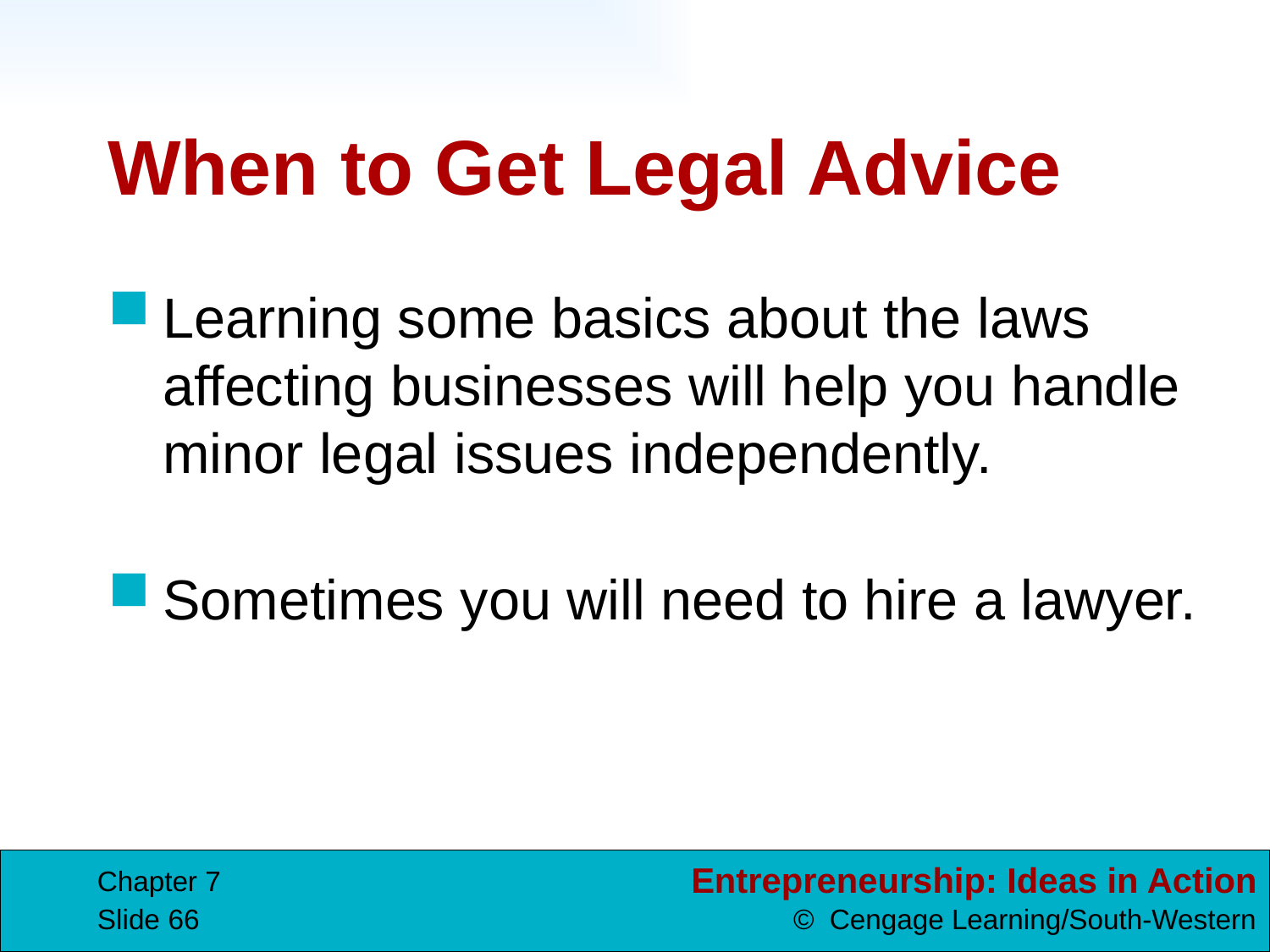

# When to Get Legal Advice
Learning some basics about the laws affecting businesses will help you handle minor legal issues independently.
Sometimes you will need to hire a lawyer.
Chapter 7
Slide 66